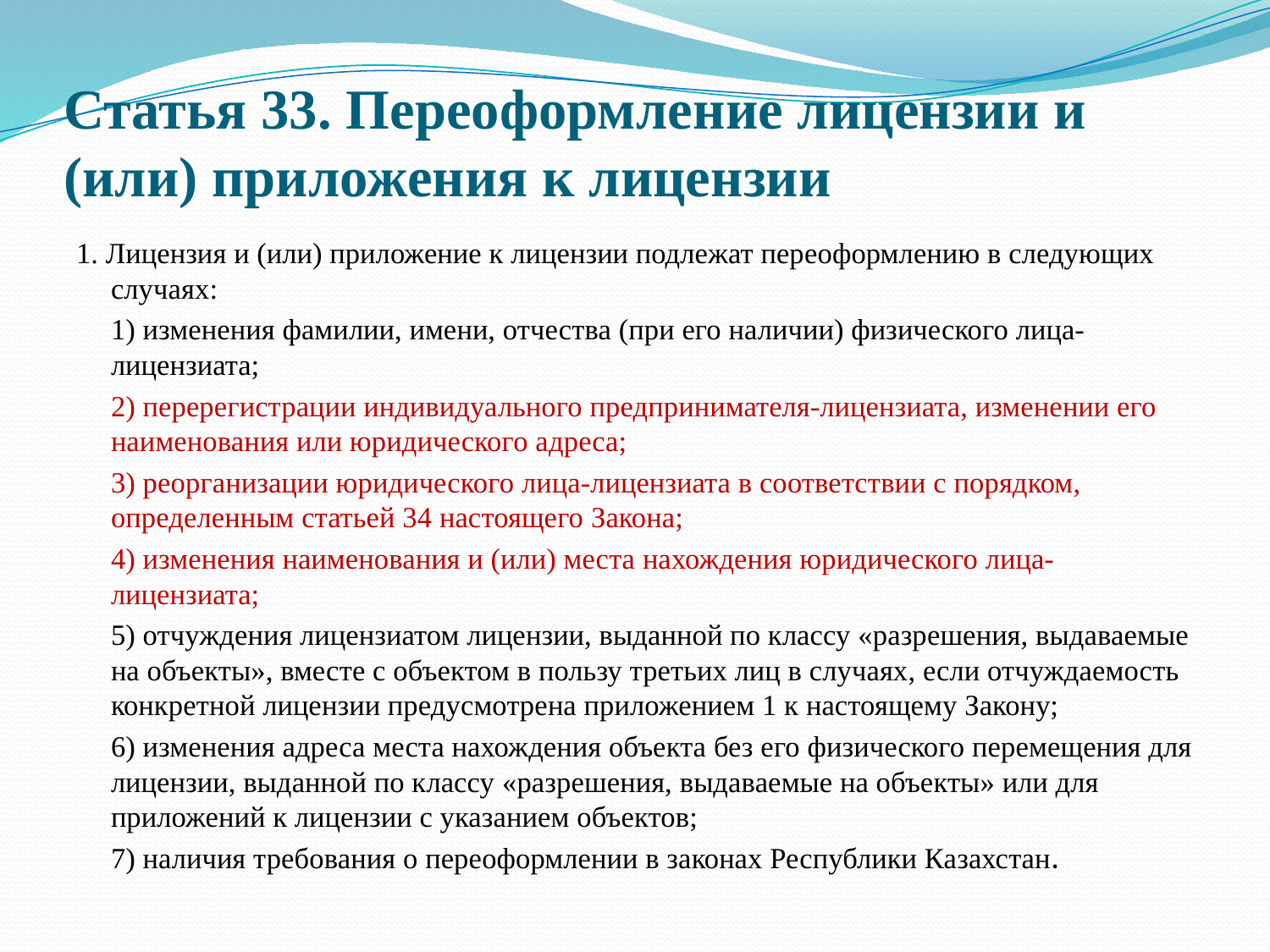

# Статья 33. Переоформление лицензии и (или) приложения к лицензии
1. Лицензия и (или) приложение к лицензии подлежат переоформлению в следующих случаях:
	1) изменения фамилии, имени, отчества (при его наличии) физического лица-лицензиата;
	2) перерегистрации индивидуального предпринимателя-лицензиата, изменении его наименования или юридического адреса;
	3) реорганизации юридического лица-лицензиата в соответствии с порядком, определенным статьей 34 настоящего Закона;
	4) изменения наименования и (или) места нахождения юридического лица-лицензиата;
	5) отчуждения лицензиатом лицензии, выданной по классу «разрешения, выдаваемые на объекты», вместе с объектом в пользу третьих лиц в случаях, если отчуждаемость конкретной лицензии предусмотрена приложением 1 к настоящему Закону;
	6) изменения адреса места нахождения объекта без его физического перемещения для лицензии, выданной по классу «разрешения, выдаваемые на объекты» или для приложений к лицензии с указанием объектов;
	7) наличия требования о переоформлении в законах Республики Казахстан.